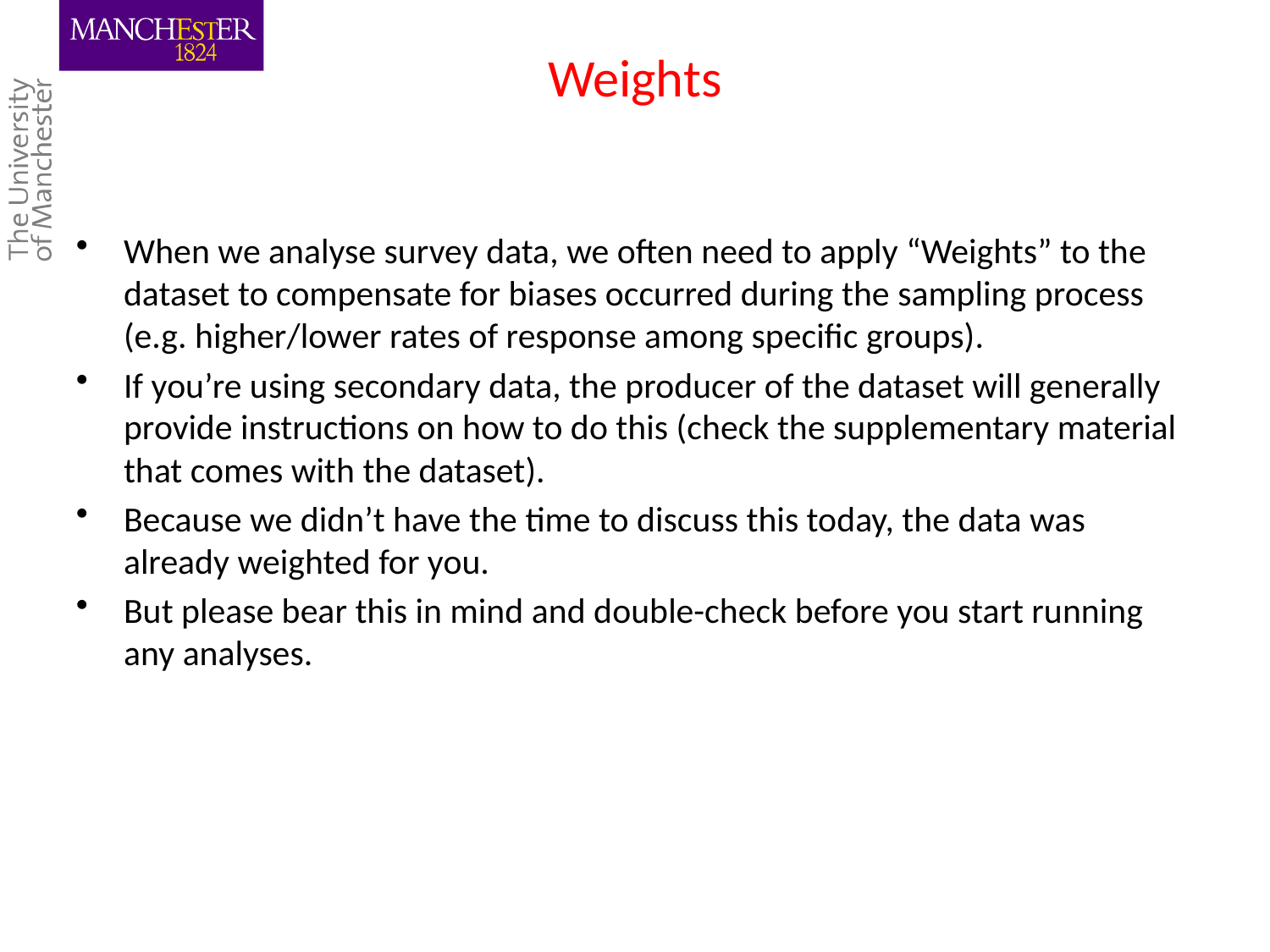

# Weights
When we analyse survey data, we often need to apply “Weights” to the dataset to compensate for biases occurred during the sampling process (e.g. higher/lower rates of response among specific groups).
If you’re using secondary data, the producer of the dataset will generally provide instructions on how to do this (check the supplementary material that comes with the dataset).
Because we didn’t have the time to discuss this today, the data was already weighted for you.
But please bear this in mind and double-check before you start running any analyses.